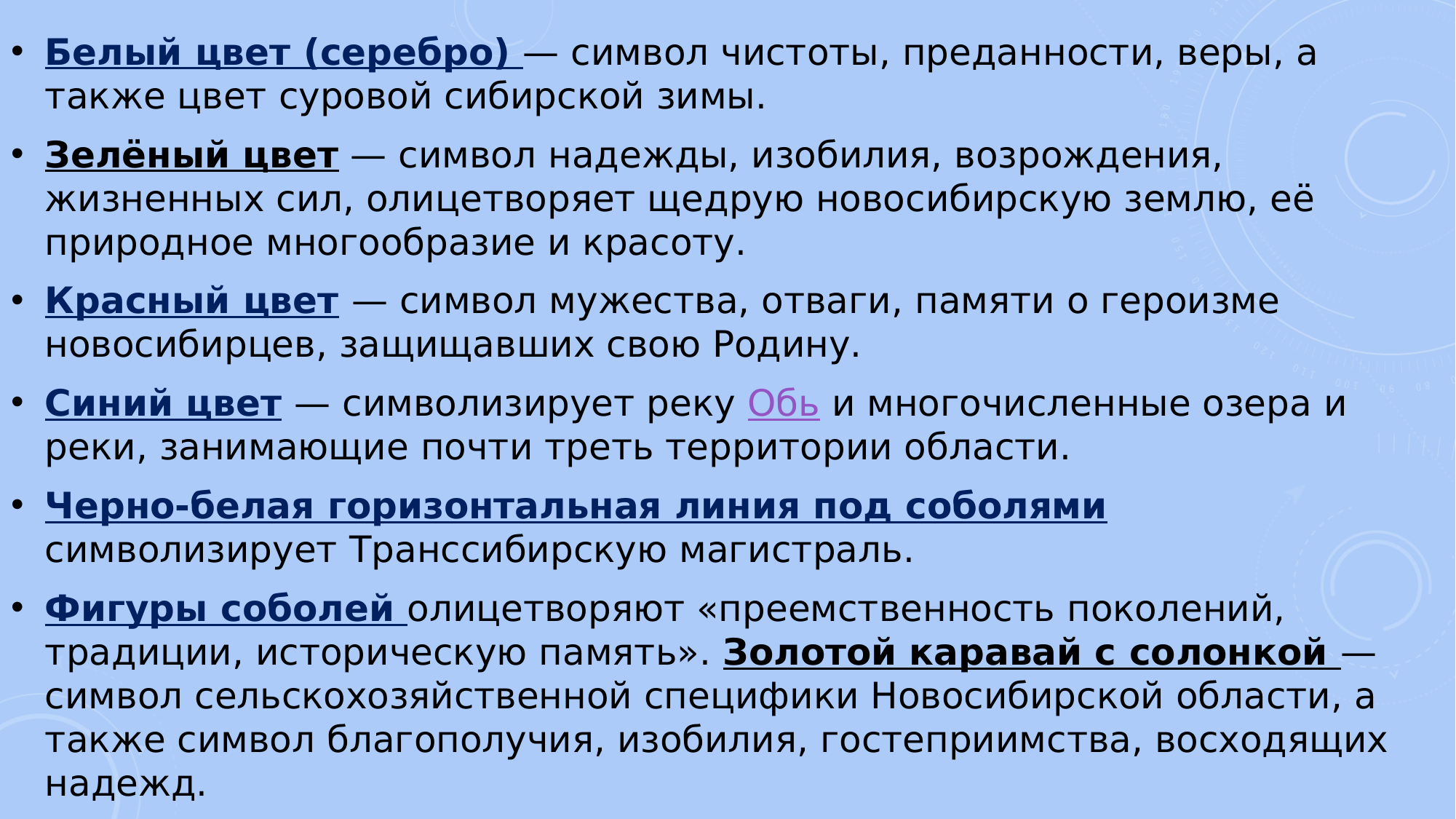

Белый цвет (серебро) — символ чистоты, преданности, веры, а также цвет суровой сибирской зимы.
Зелёный цвет — символ надежды, изобилия, возрождения, жизненных сил, олицетворяет щедрую новосибирскую землю, её природное многообразие и красоту.
Красный цвет — символ мужества, отваги, памяти о героизме новосибирцев, защищавших свою Родину.
Синий цвет — символизирует реку Обь и многочисленные озера и реки, занимающие почти треть территории области.
Черно-белая горизонтальная линия под соболями символизирует Транссибирскую магистраль.
Фигуры соболей олицетворяют «преемственность поколений, традиции, историческую память». Золотой каравай с солонкой — символ сельскохозяйственной специфики Новосибирской области, а также символ благополучия, изобилия, гостеприимства, восходящих надежд.